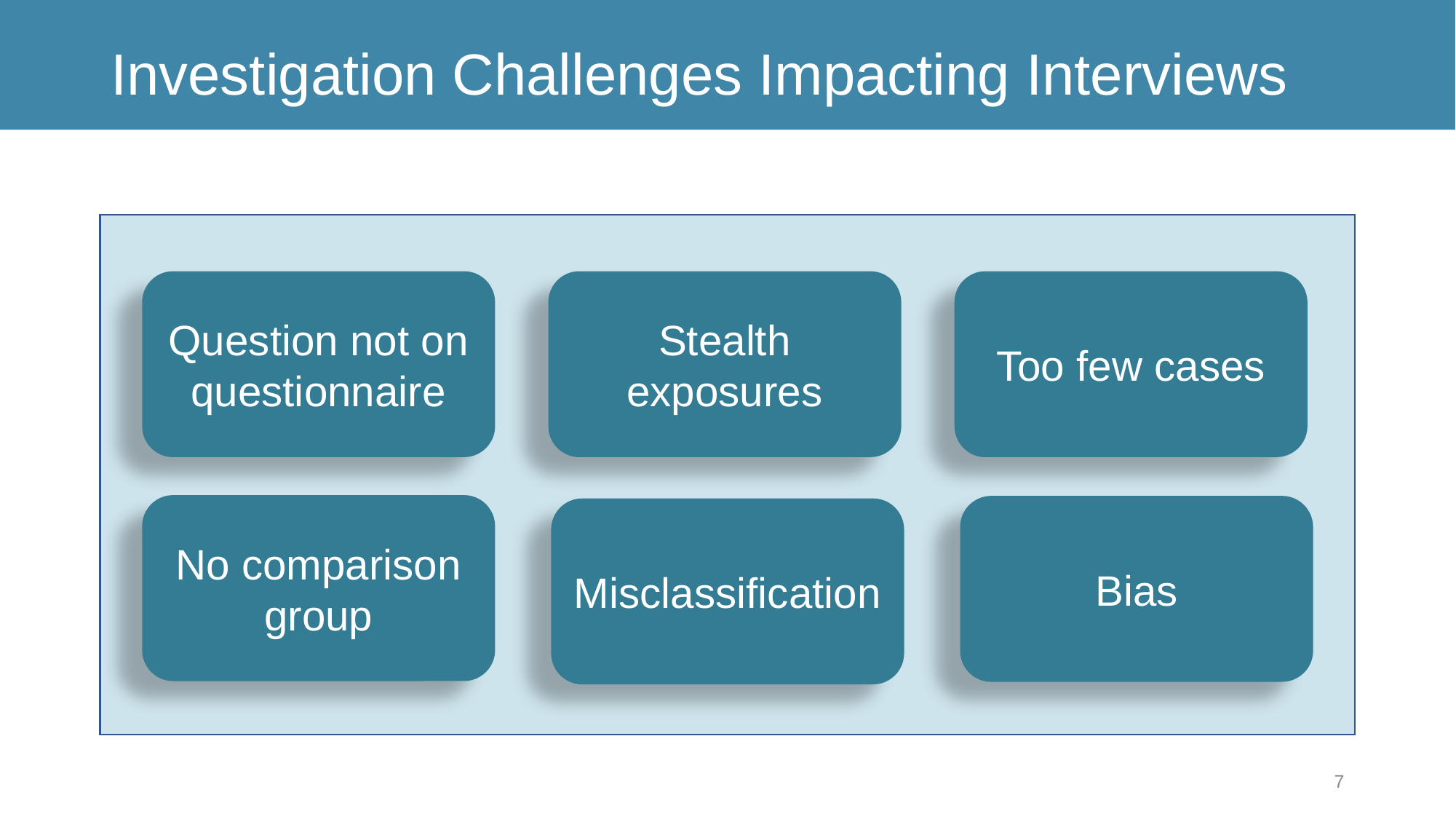

# Investigation Challenges Impacting Interviews

Stealth exposures
Too few cases
Question not on questionnaire
No comparison group
Bias
Misclassification
7